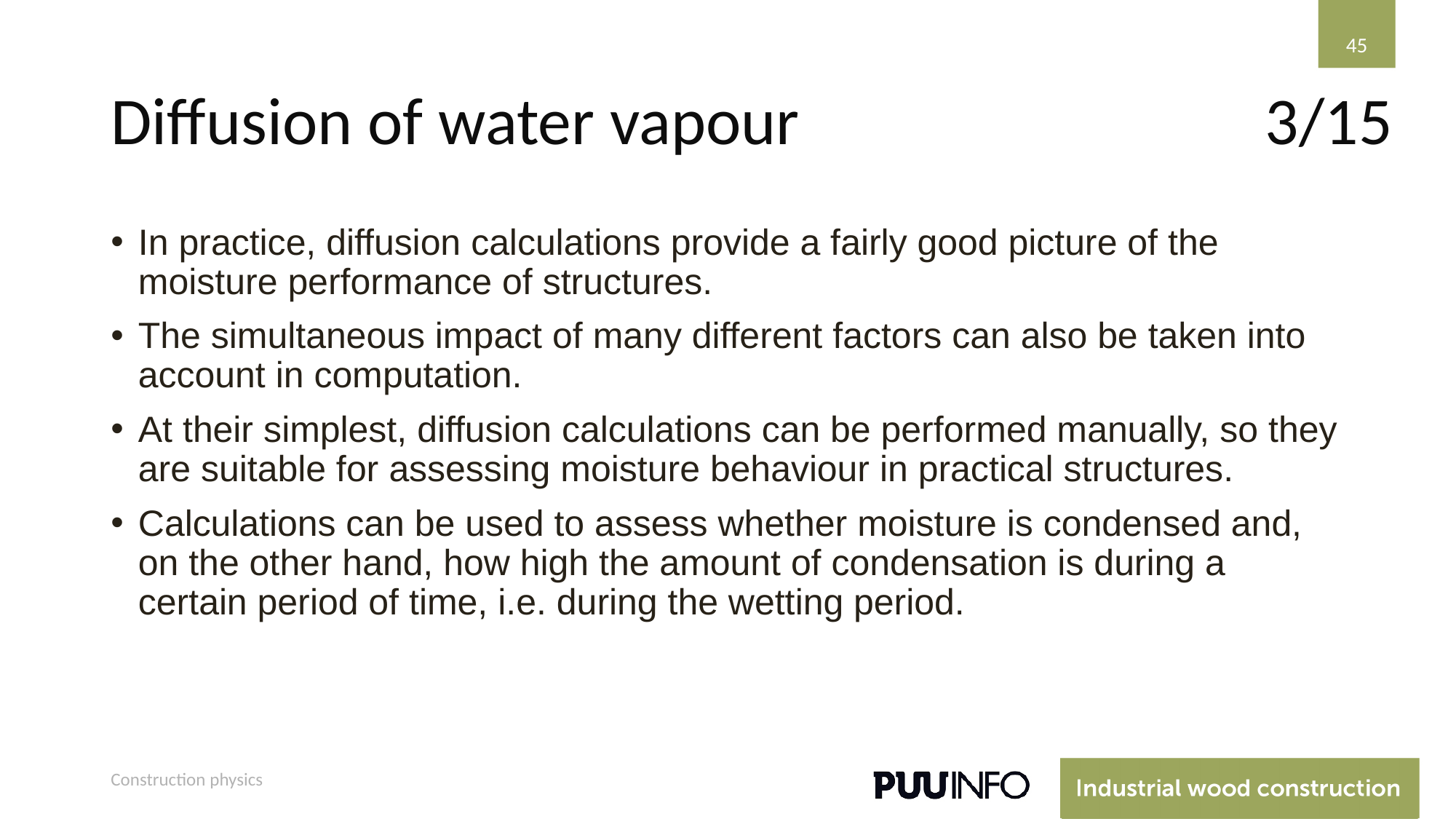

45
# Diffusion of water vapour
3/15
In practice, diffusion calculations provide a fairly good picture of the moisture performance of structures.
The simultaneous impact of many different factors can also be taken into account in computation.
At their simplest, diffusion calculations can be performed manually, so they are suitable for assessing moisture behaviour in practical structures.
Calculations can be used to assess whether moisture is condensed and, on the other hand, how high the amount of condensation is during a certain period of time, i.e. during the wetting period.

Construction physics